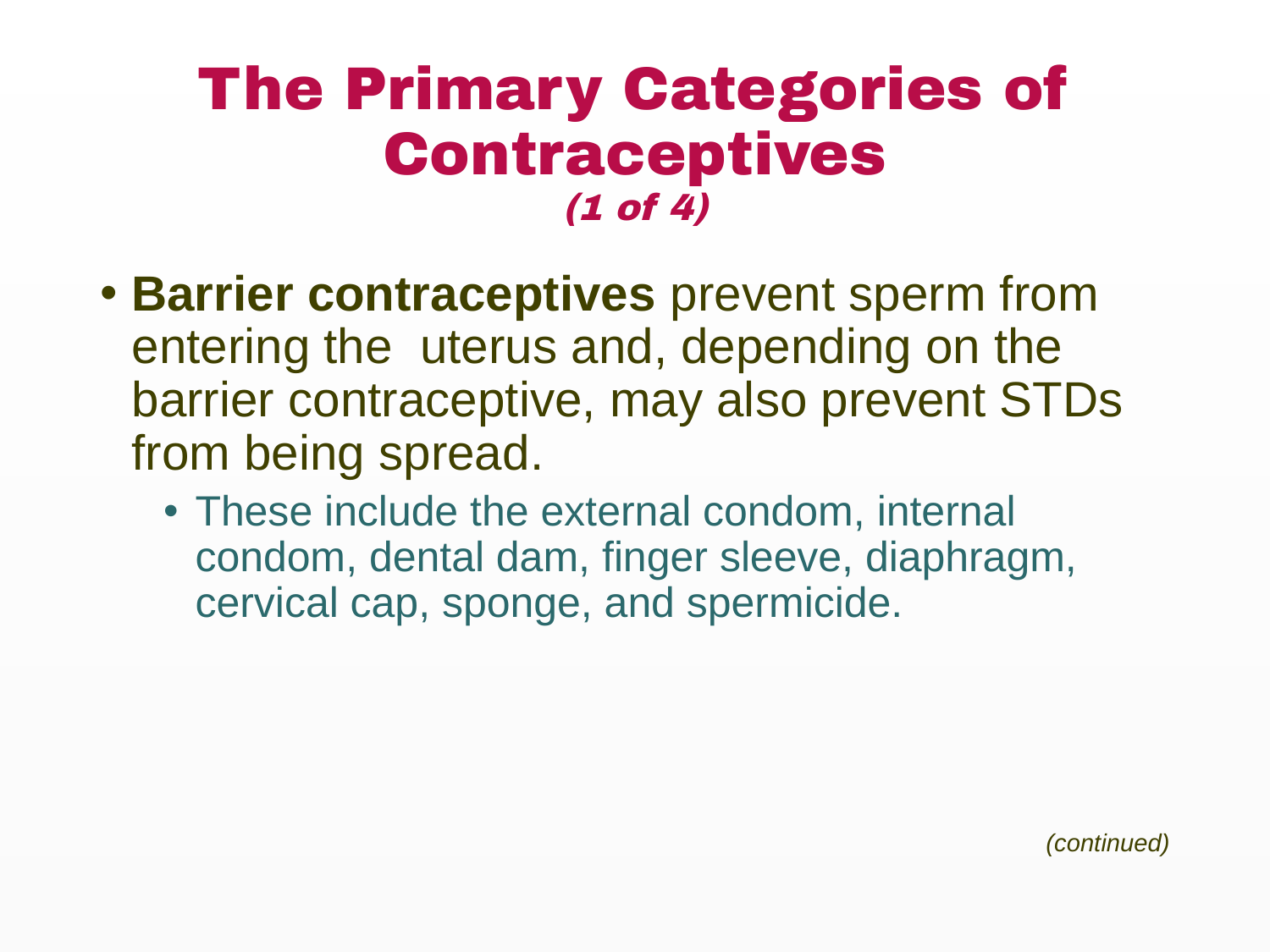

# The Primary Categories of Contraceptives (1 of 4)
Barrier contraceptives prevent sperm from entering the  uterus and, depending on the barrier contraceptive, may also prevent STDs from being spread.
These include the external condom, internal condom, dental dam, finger sleeve, diaphragm, cervical cap, sponge, and spermicide.

(continued)